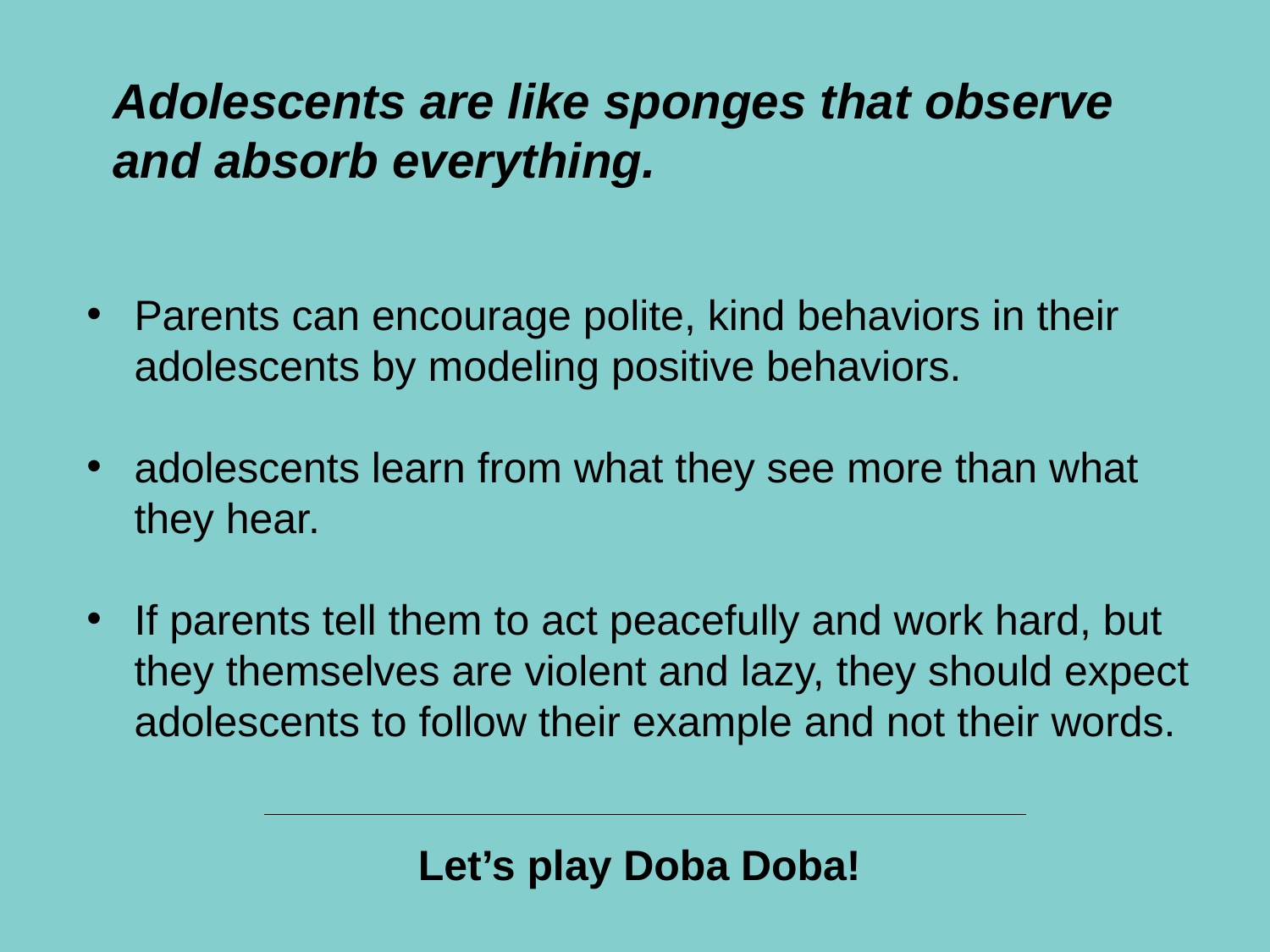

Adolescents are like sponges that observe and absorb everything.

Parents can encourage polite, kind behaviors in their adolescents by modeling positive behaviors.

adolescents learn from what they see more than what they hear.

If parents tell them to act peacefully and work hard, but they themselves are violent and lazy, they should expect adolescents to follow their example and not their words.

Let’s play Doba Doba!